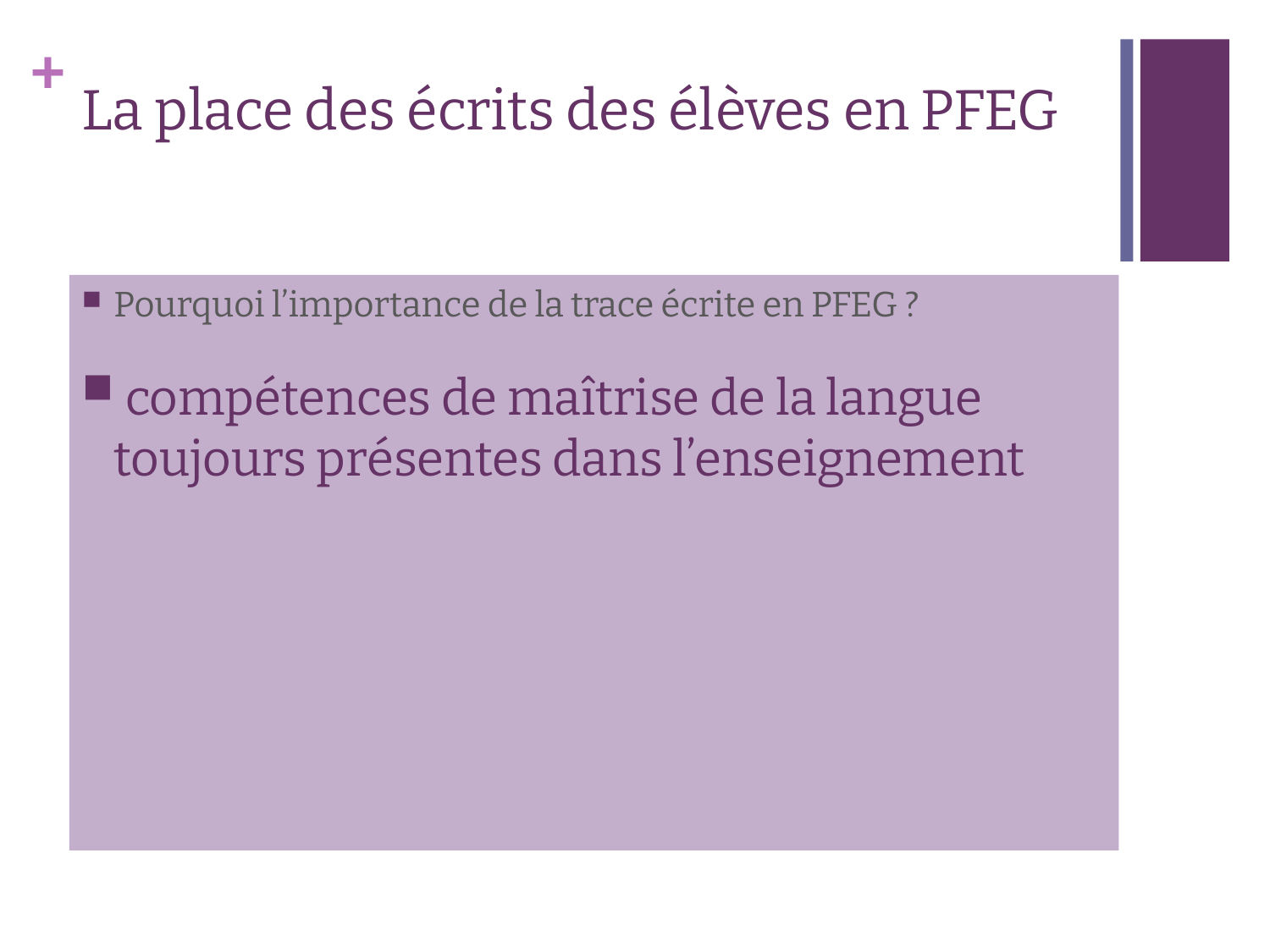

La place des écrits des élèves en PFEG
Pourquoi l’importance de la trace écrite en PFEG ?
 compétences de maîtrise de la langue toujours présentes dans l’enseignement